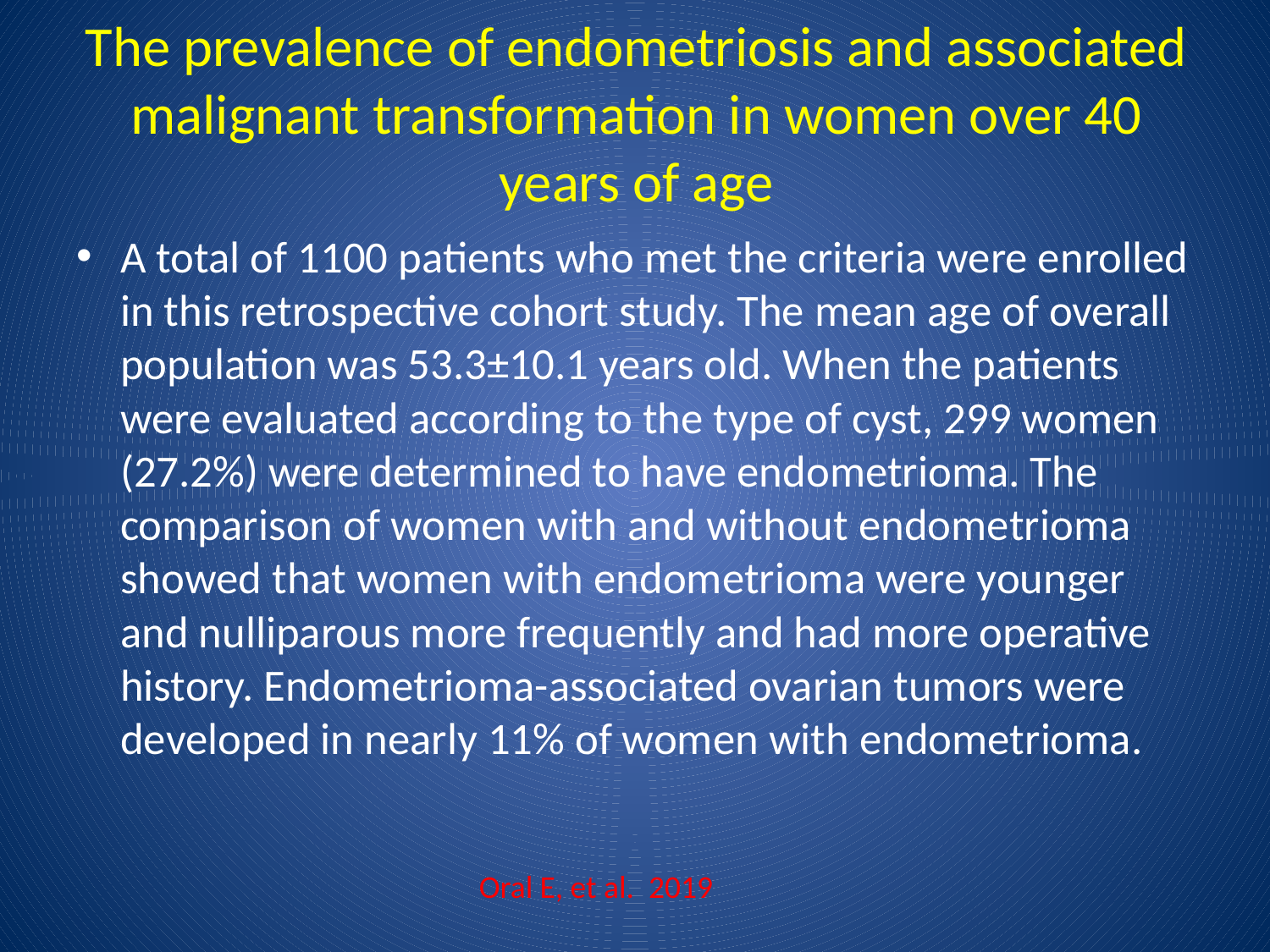

# The prevalence of endometriosis and associated malignant transformation in women over 40 years of age
A total of 1100 patients who met the criteria were enrolled in this retrospective cohort study. The mean age of overall population was 53.3±10.1 years old. When the patients were evaluated according to the type of cyst, 299 women (27.2%) were determined to have endometrioma. The comparison of women with and without endometrioma showed that women with endometrioma were younger and nulliparous more frequently and had more operative history. Endometrioma-associated ovarian tumors were developed in nearly 11% of women with endometrioma.
Oral E, et al.  2019